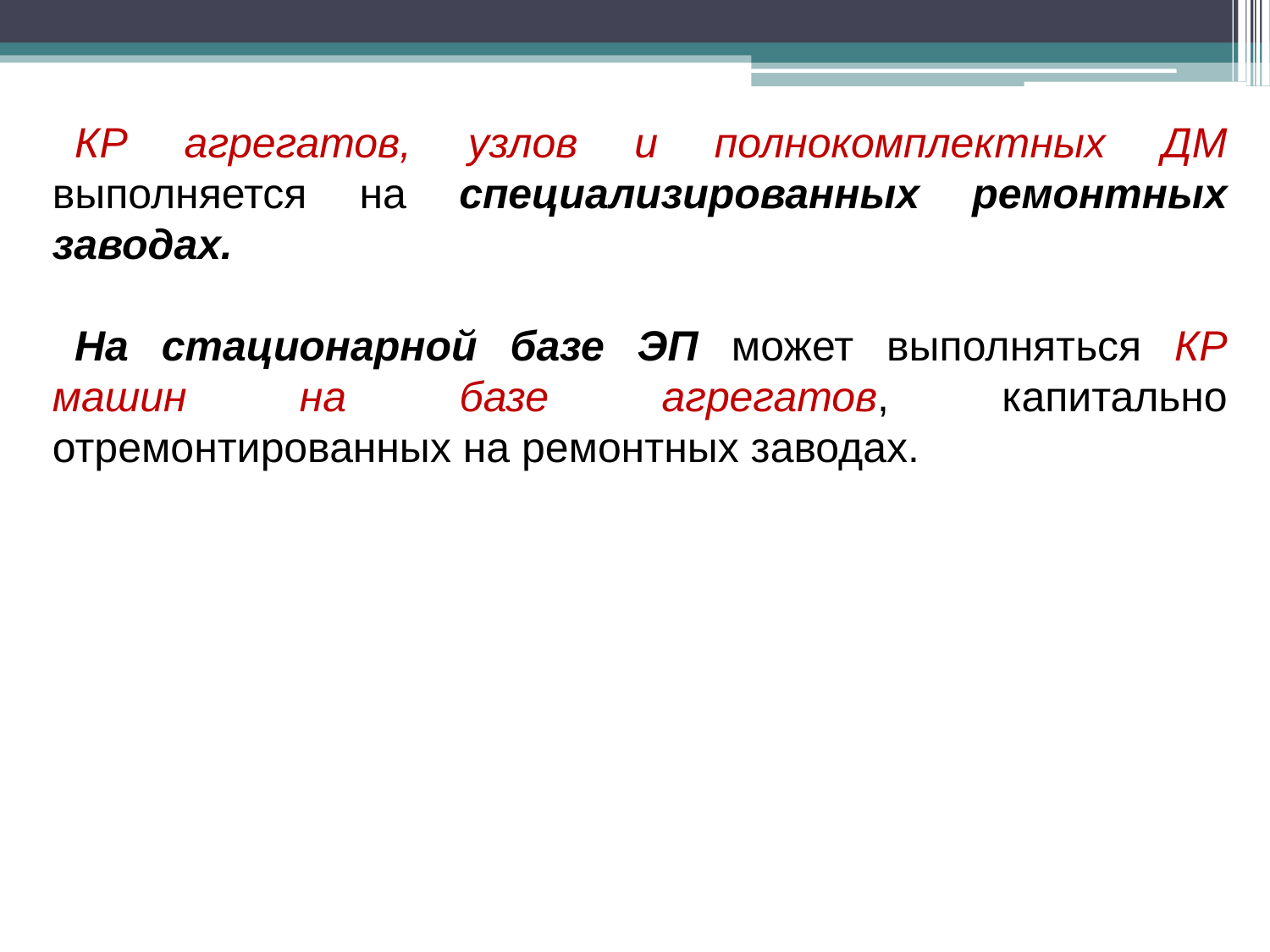

КР агрегатов, узлов и полнокомплектных ДМ выполняется на специализированных ремонтных заводах.

На стационарной базе ЭП может выполняться КР машин на базе агрегатов, капитально отремонтированных на ремонтных заводах.